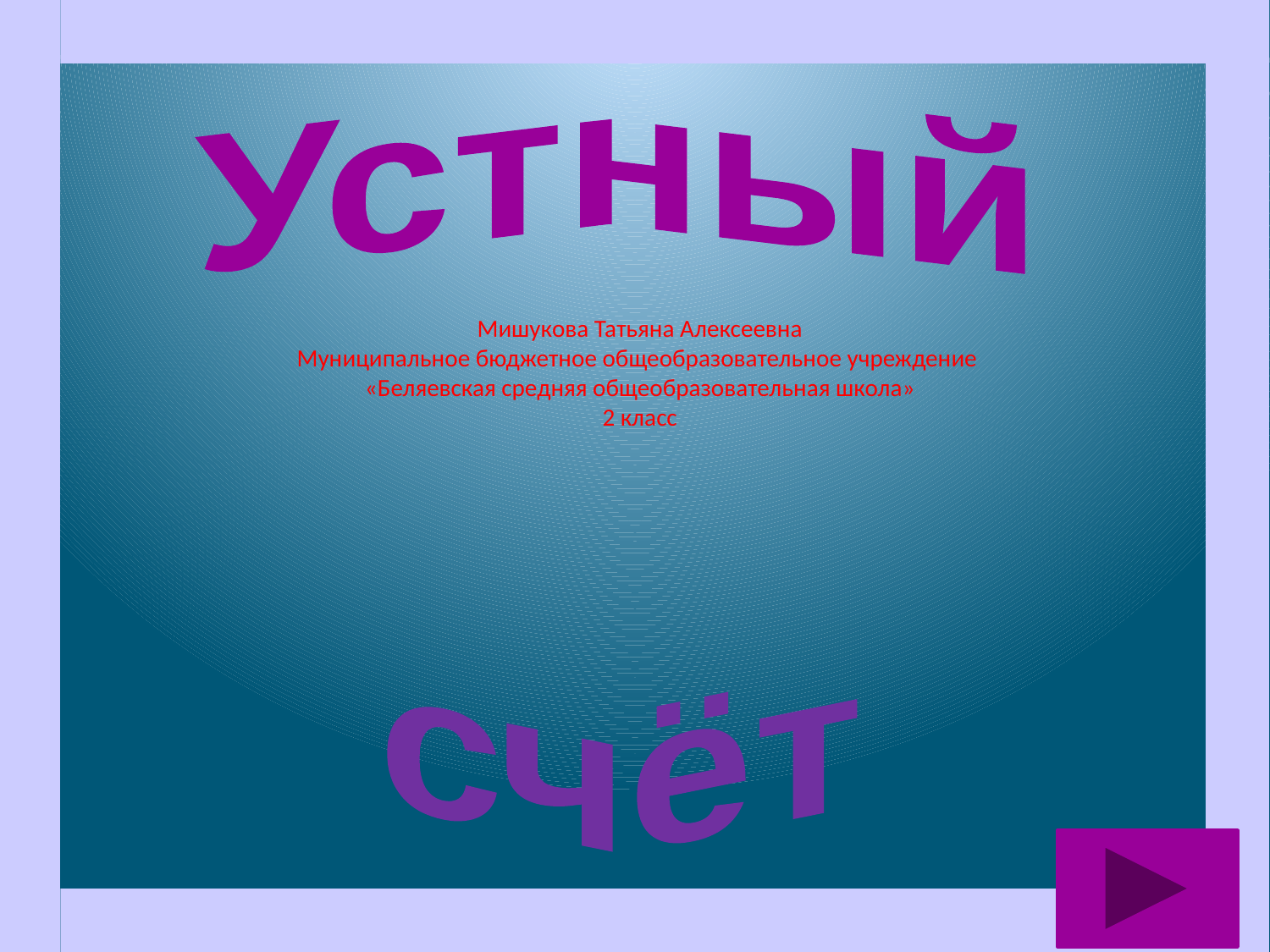

Устный
Мишукова Татьяна Алексеевна
Муниципальное бюджетное общеобразовательное учреждение
«Беляевская средняя общеобразовательная школа»
2 класс

счёт